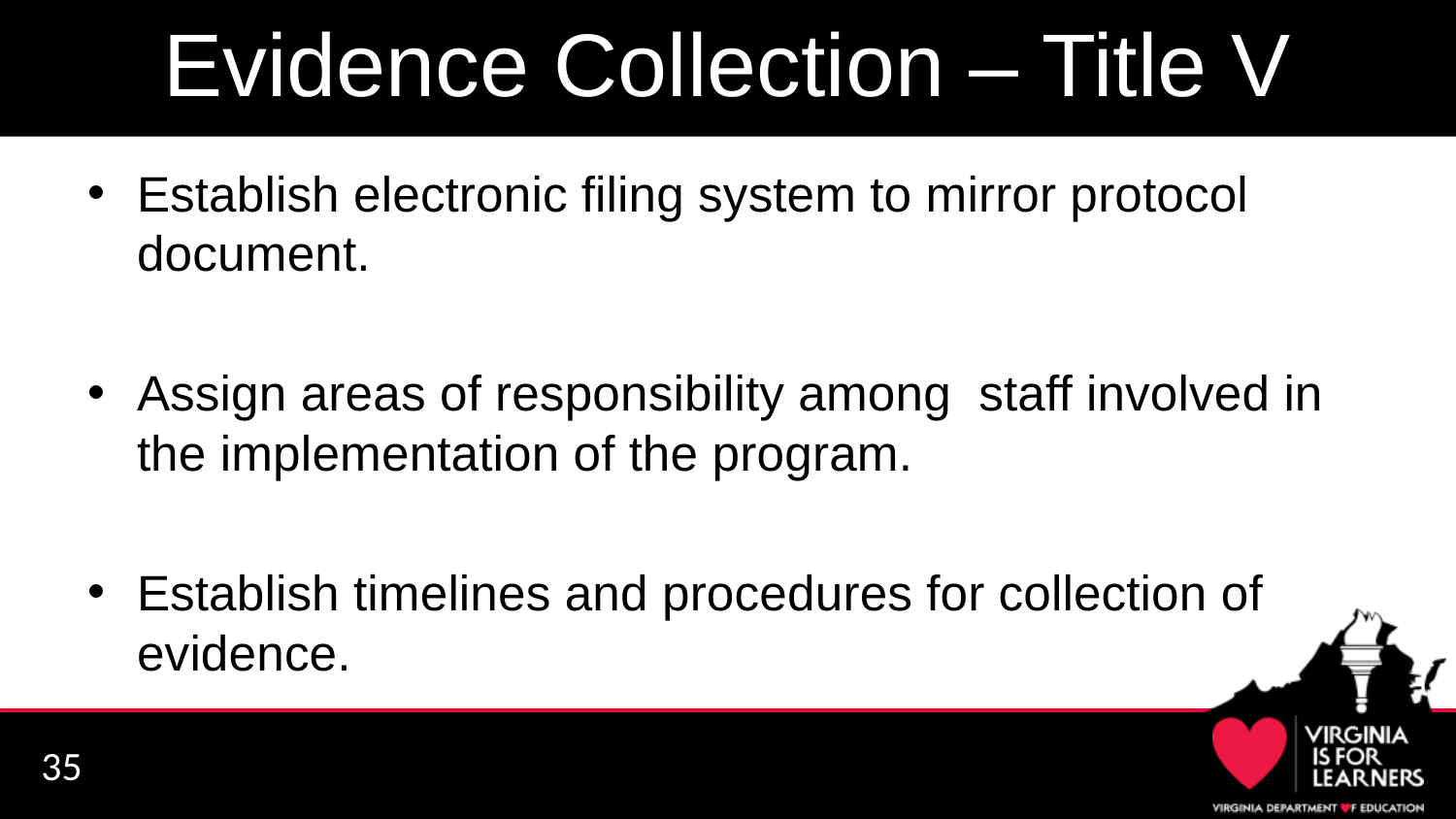

# Evidence Collection – Title V
Establish electronic filing system to mirror protocol document.

Assign areas of responsibility among  staff involved in the implementation of the program.

Establish timelines and procedures for collection of evidence.